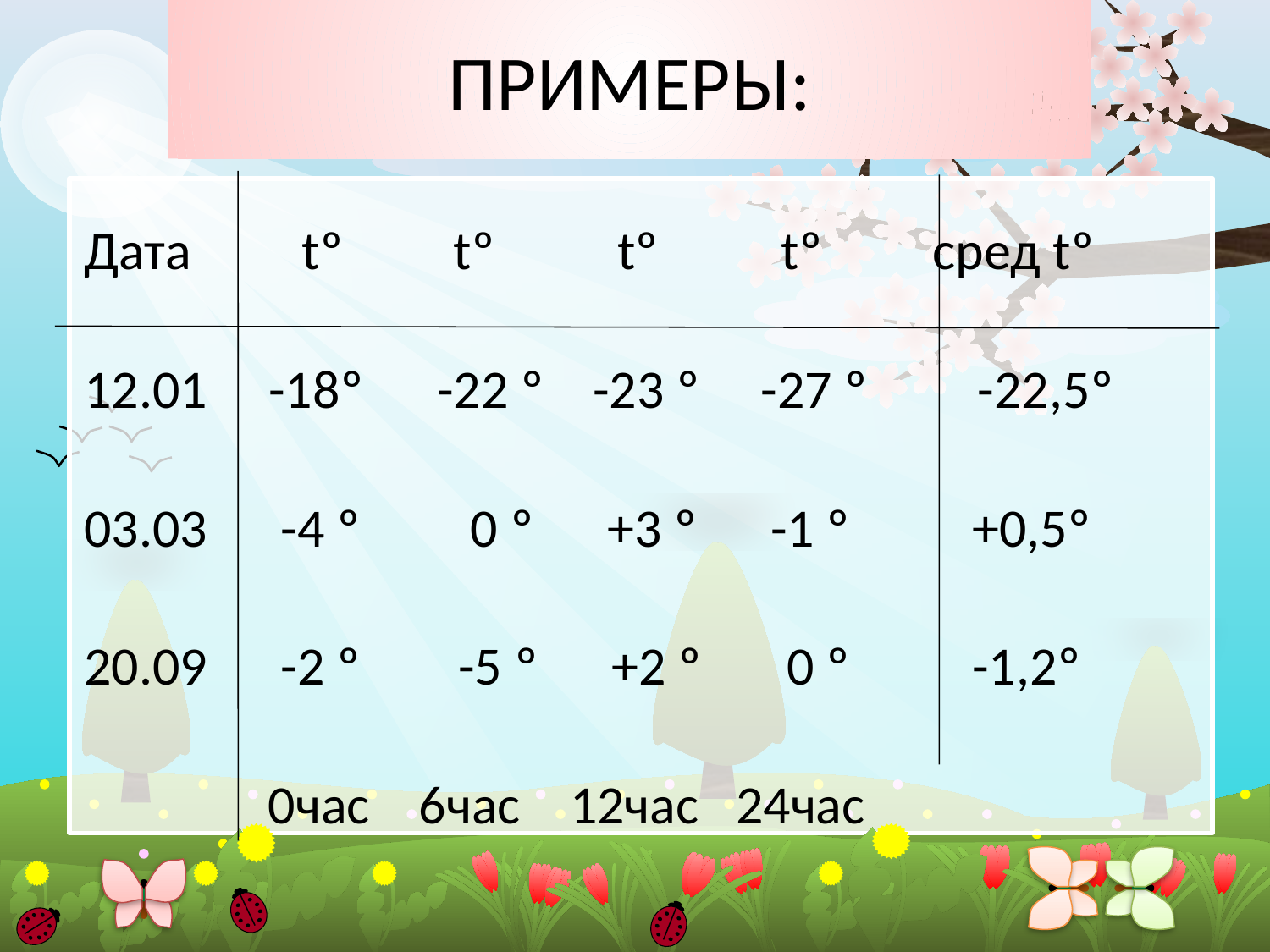

# ПРИМЕРЫ:

Дата         tº         tº          tº          tº         сред tº

12.01     -18º      -22 º    -23 º     -27 º         -22,5º

03.03      -4 º         0 º      +3 º      -1 º          +0,5º

20.09      -2 º        -5 º      +2 º       0 º          -1,2º

               0час    6час    12час   24час